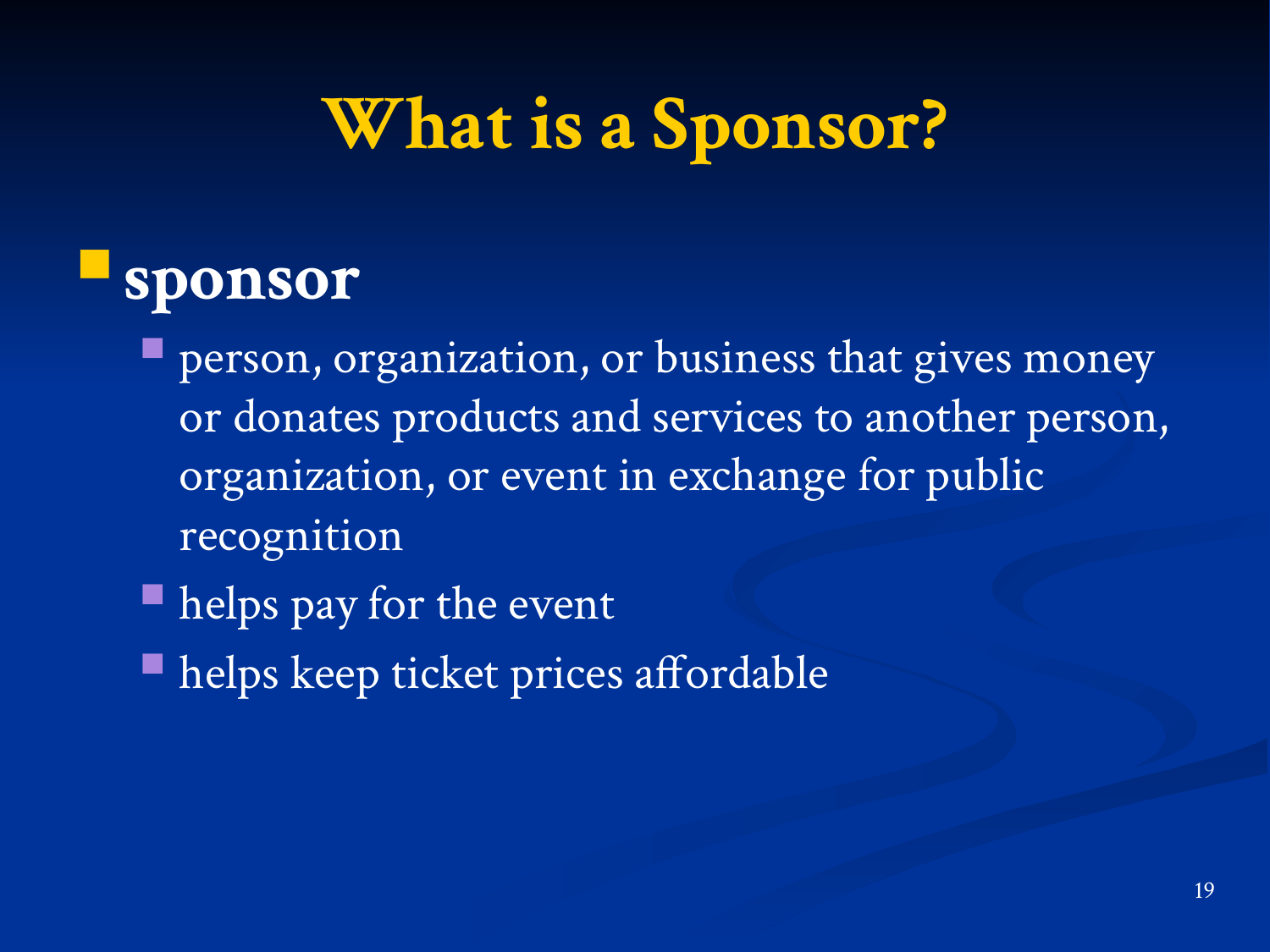

What is a Sponsor?
sponsor
person, organization, or business that gives money or donates products and services to another person, organization, or event in exchange for public recognition
helps pay for the event
helps keep ticket prices affordable
19